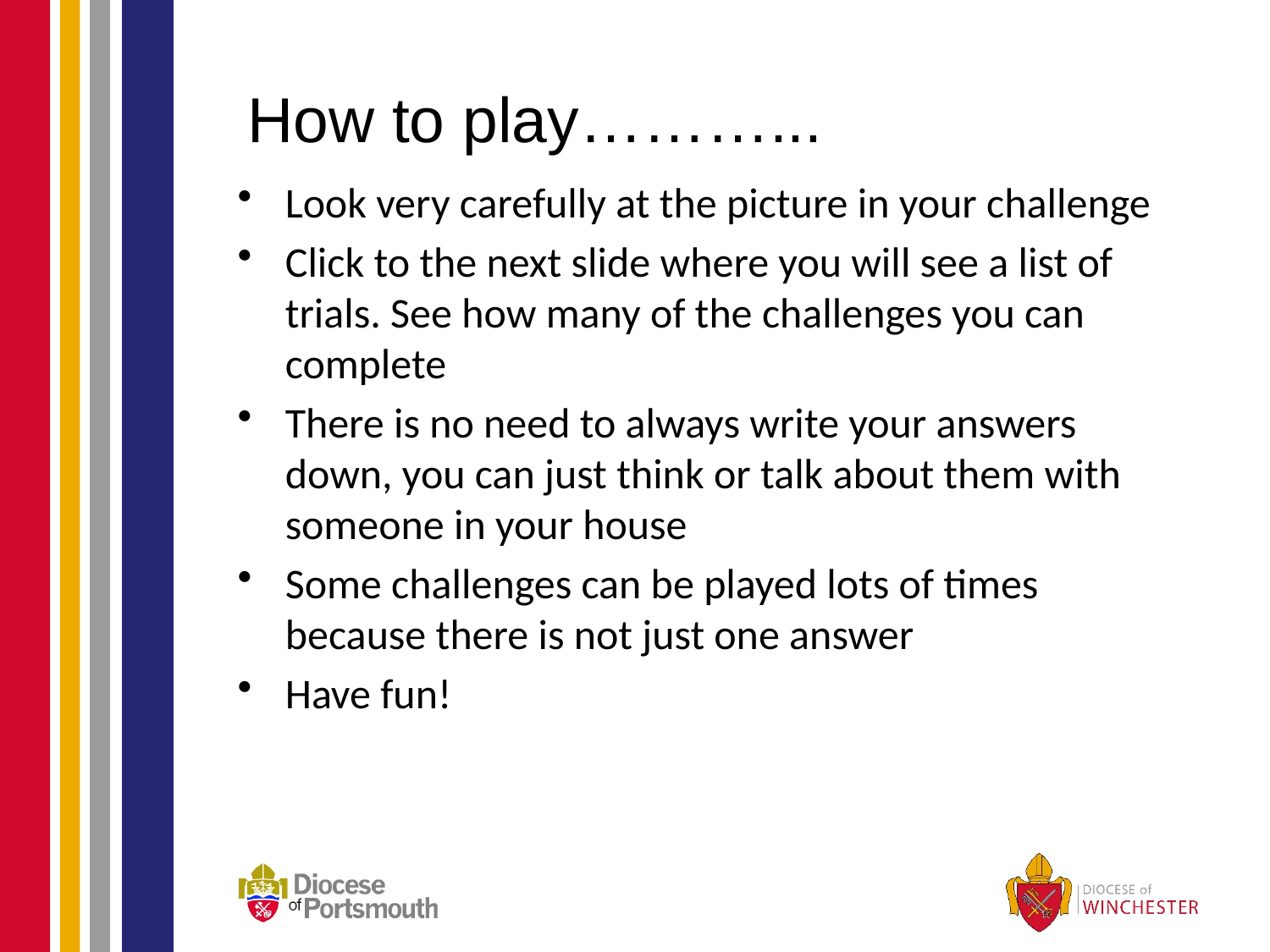

# How to play………...
Look very carefully at the picture in your challenge
Click to the next slide where you will see a list of trials. See how many of the challenges you can complete
There is no need to always write your answers down, you can just think or talk about them with someone in your house
Some challenges can be played lots of times because there is not just one answer
Have fun!